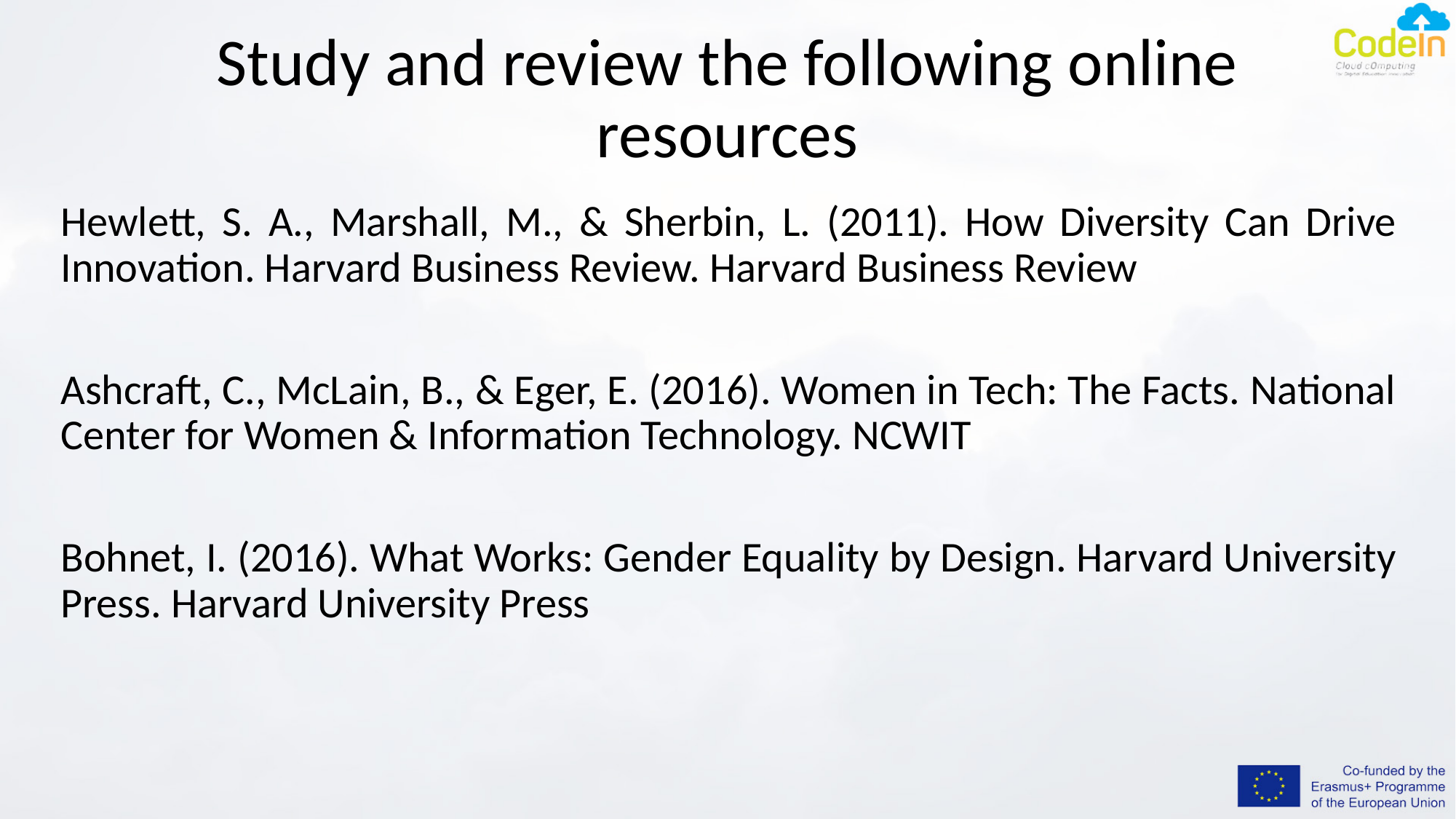

# Study and review the following online resources
Hewlett, S. A., Marshall, M., & Sherbin, L. (2011). How Diversity Can Drive Innovation. Harvard Business Review. Harvard Business Review

Ashcraft, C., McLain, B., & Eger, E. (2016). Women in Tech: The Facts. National Center for Women & Information Technology. NCWIT

Bohnet, I. (2016). What Works: Gender Equality by Design. Harvard University Press. Harvard University Press